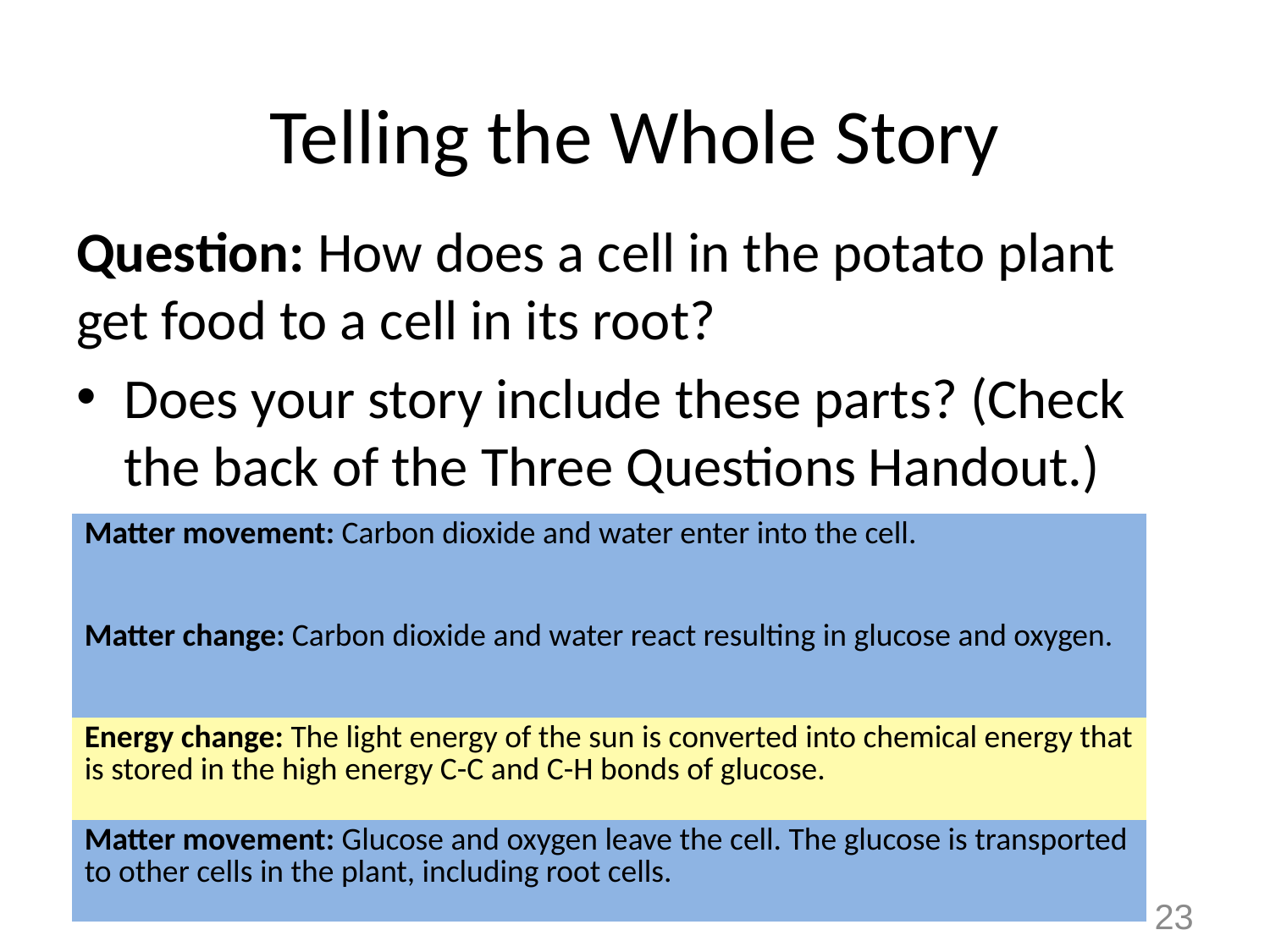

# Telling the Whole Story
Question: How does a cell in the potato plant get food to a cell in its root?
Does your story include these parts? (Check the back of the Three Questions Handout.)

| Matter movement: Carbon dioxide and water enter into the cell. |
| --- |
| Matter change: Carbon dioxide and water react resulting in glucose and oxygen. |
| Energy change: The light energy of the sun is converted into chemical energy that is stored in the high energy C-C and C-H bonds of glucose. |
| Matter movement: Glucose and oxygen leave the cell. The glucose is transported to other cells in the plant, including root cells. |
23